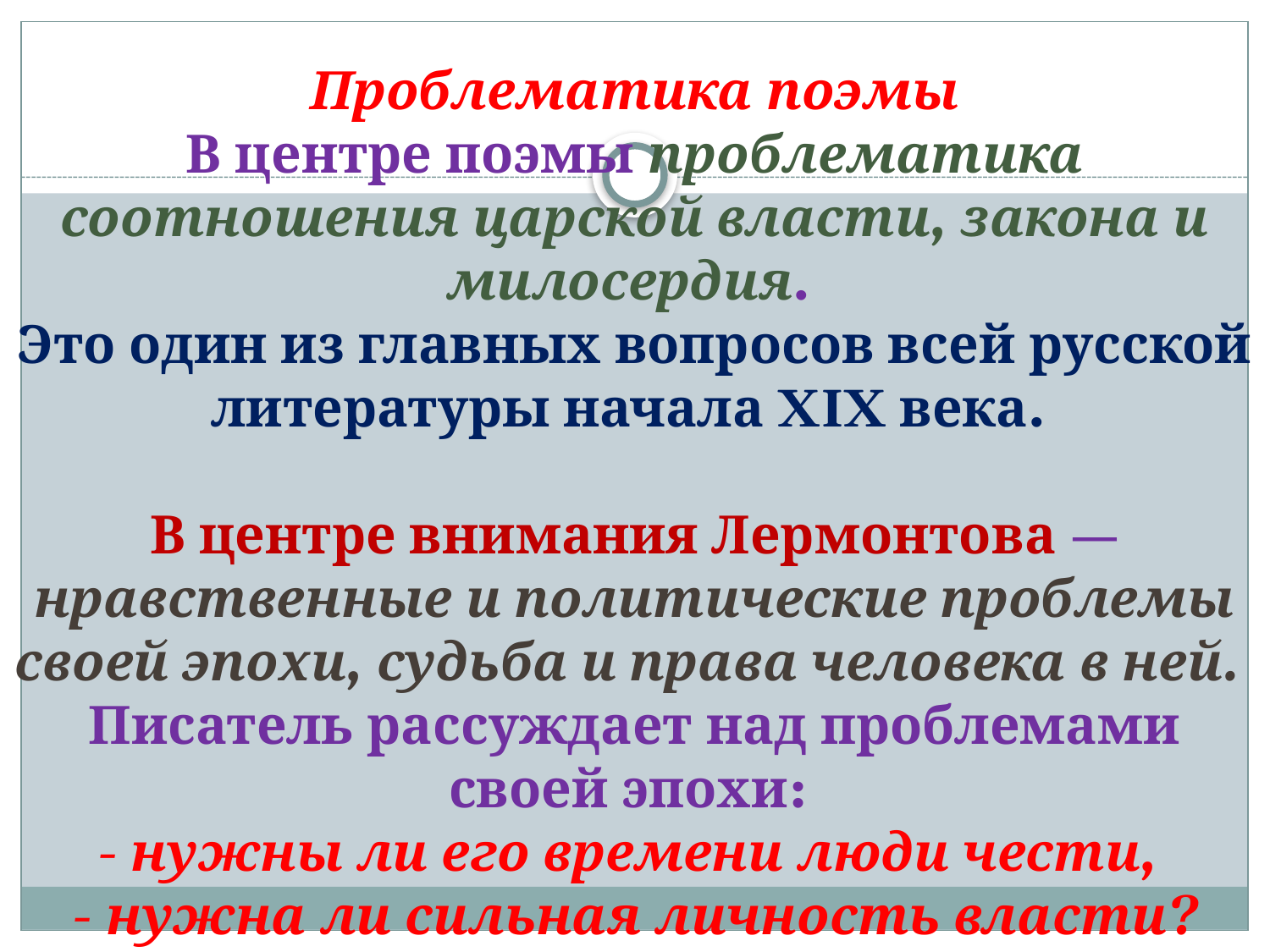

# Проблематика поэмы В центре поэмы проблематика соотношения царской власти, закона и милосердия. Это один из главных вопросов всей русской литературы начала XIX века. В центре внимания Лермонтова — нравственные и политические проблемы своей эпохи, судьба и права человека в ней. Писатель рассуждает над проблемами своей эпохи: - нужны ли его времени люди чести, - нужна ли сильная личность власти?